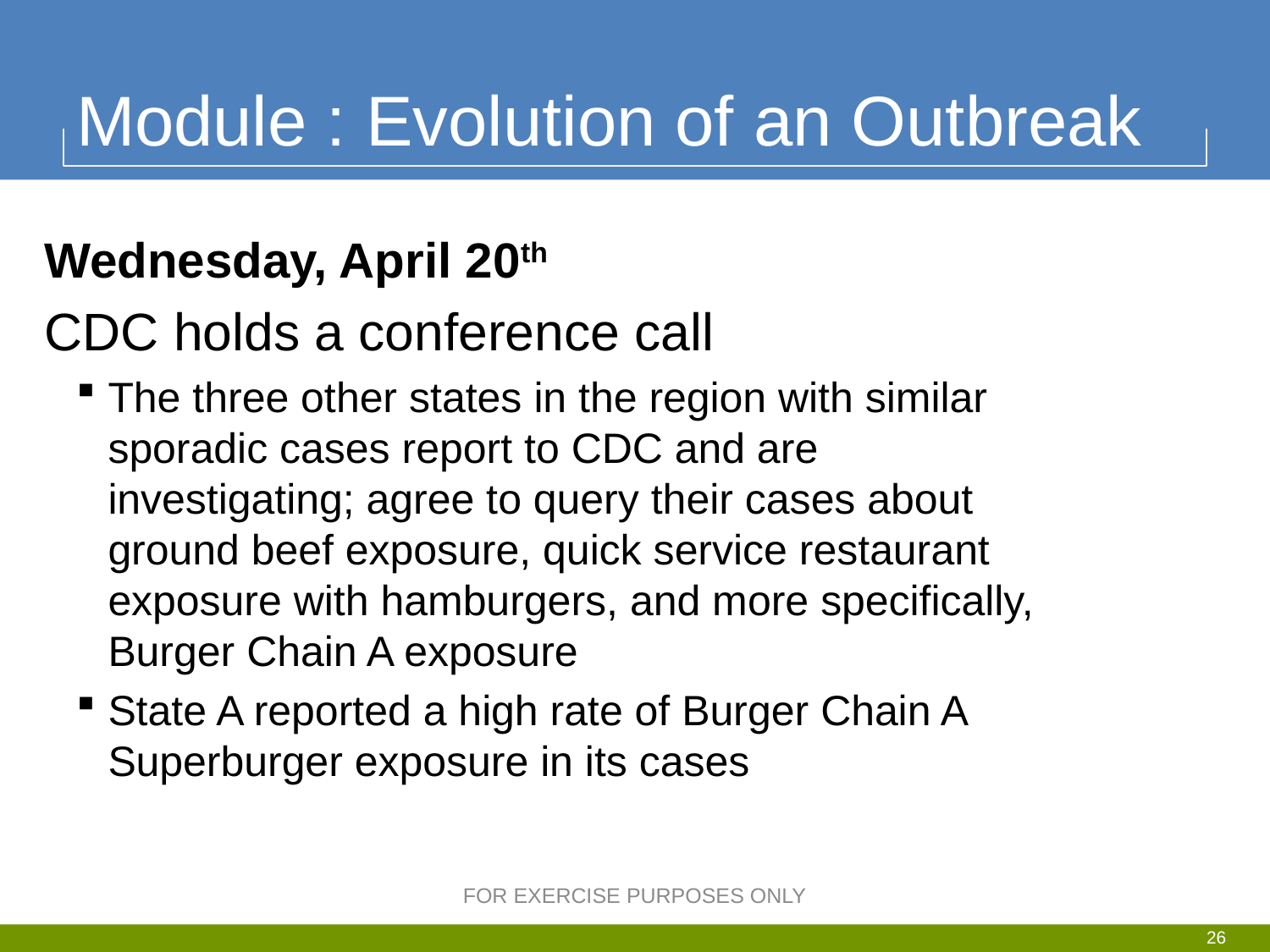

# Module : Evolution of an Outbreak
Wednesday, April 20th
CDC holds a conference call
The three other states in the region with similar sporadic cases report to CDC and are investigating; agree to query their cases about ground beef exposure, quick service restaurant exposure with hamburgers, and more specifically, Burger Chain A exposure
State A reported a high rate of Burger Chain A Superburger exposure in its cases
FOR EXERCISE PURPOSES ONLY